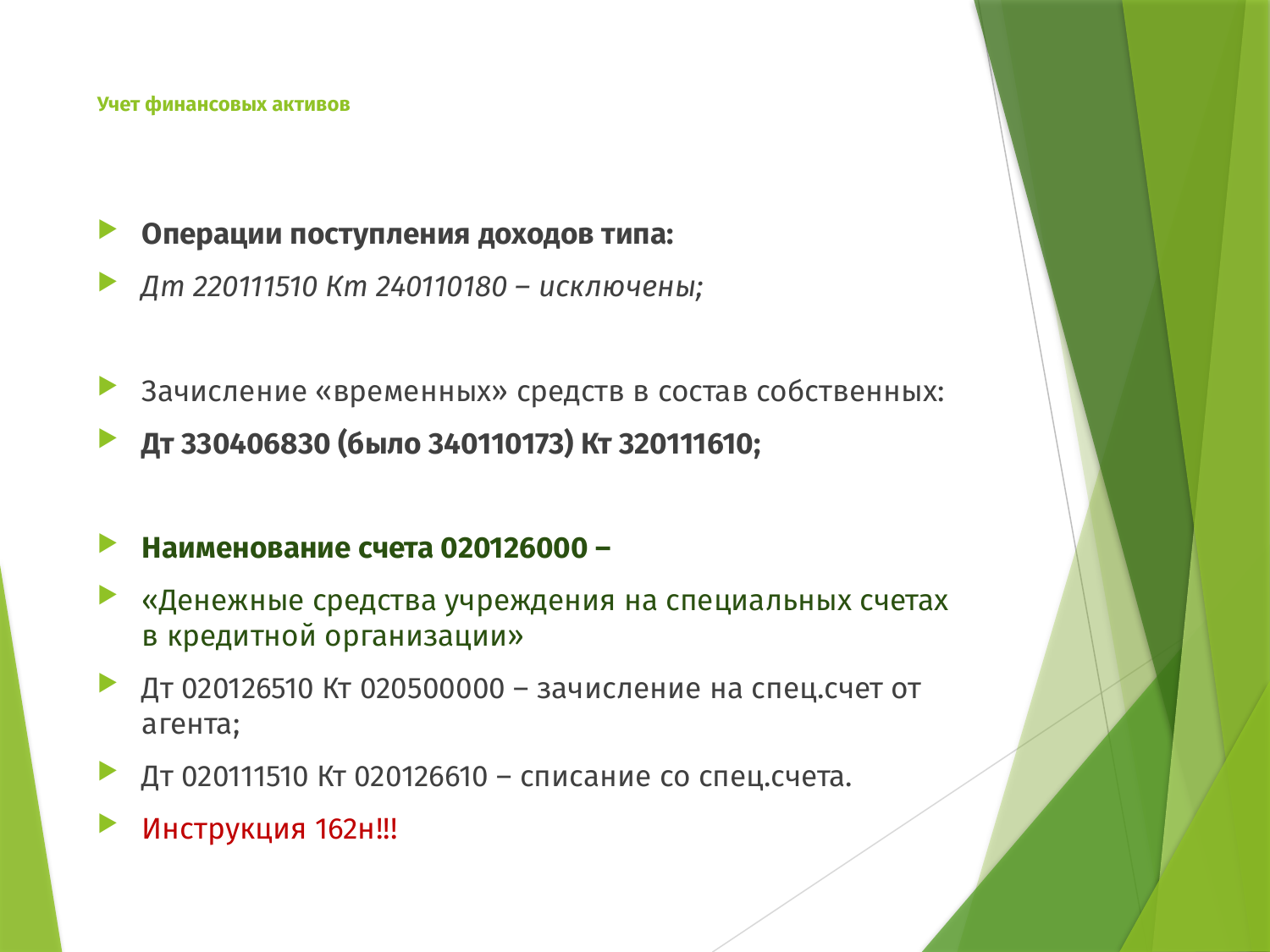

# Учет финансовых активов

Операции поступления доходов типа:
Дт 220111510 Кт 240110180 – исключены;

Зачисление «временных» средств в состав собственных:
Дт 330406830 (было 340110173) Кт 320111610;

Наименование счета 020126000 –
«Денежные средства учреждения на специальных счетах в кредитной организации»
Дт 020126510 Кт 020500000 – зачисление на спец.счет от агента;
Дт 020111510 Кт 020126610 – списание со спец.счета.
Инструкция 162н!!!